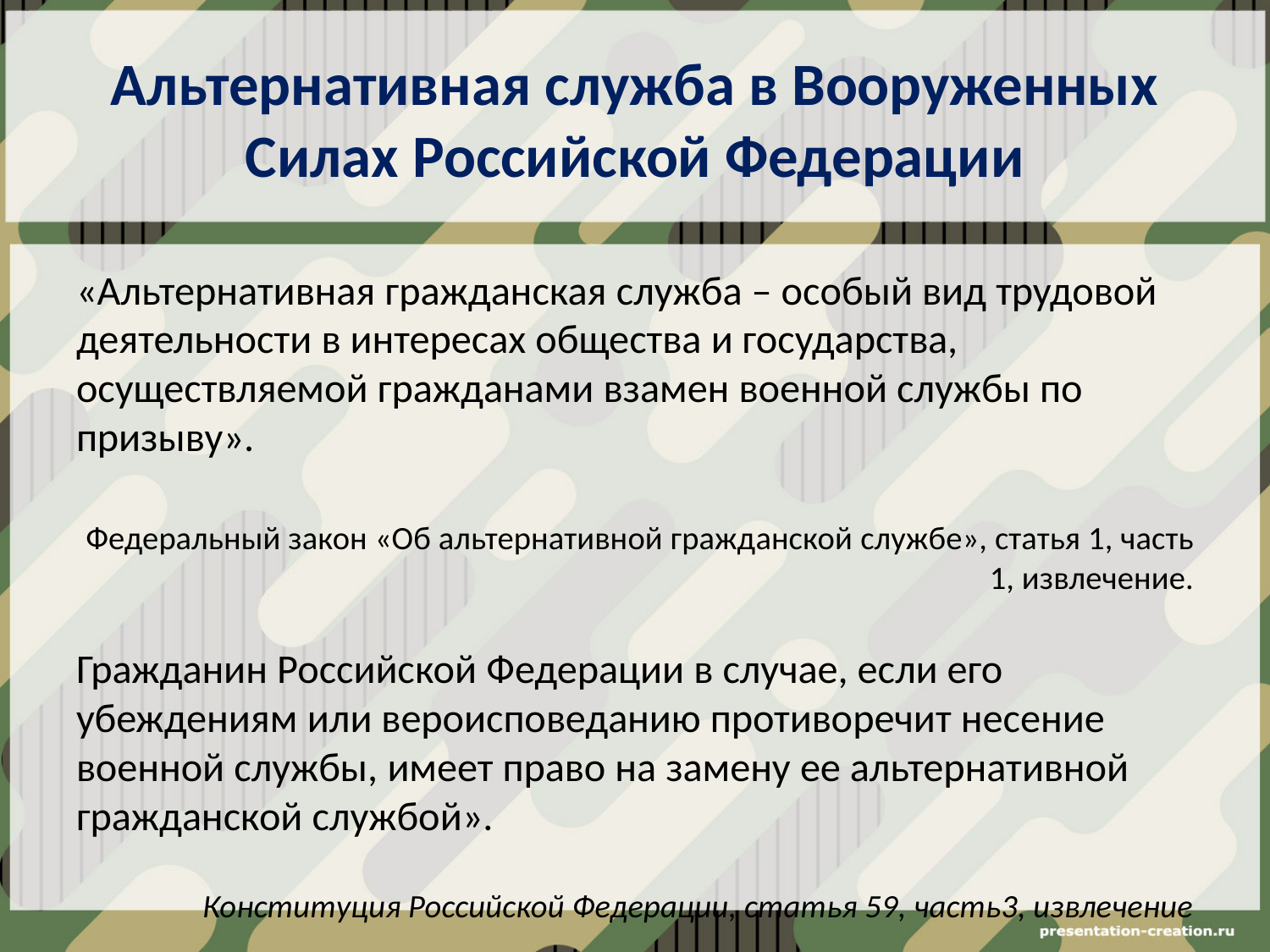

# Альтернативная служба в Вооруженных Силах Российской Федерации
«Альтернативная гражданская служба – особый вид трудовой деятельности в интересах общества и государства, осуществляемой гражданами взамен военной службы по призыву».
Федеральный закон «Об альтернативной гражданской службе», статья 1, часть 1, извлечение.
Гражданин Российской Федерации в случае, если его убеждениям или вероисповеданию противоречит несение военной службы, имеет право на замену ее альтернативной гражданской службой».
Конституция Российской Федерации, статья 59, часть3, извлечение